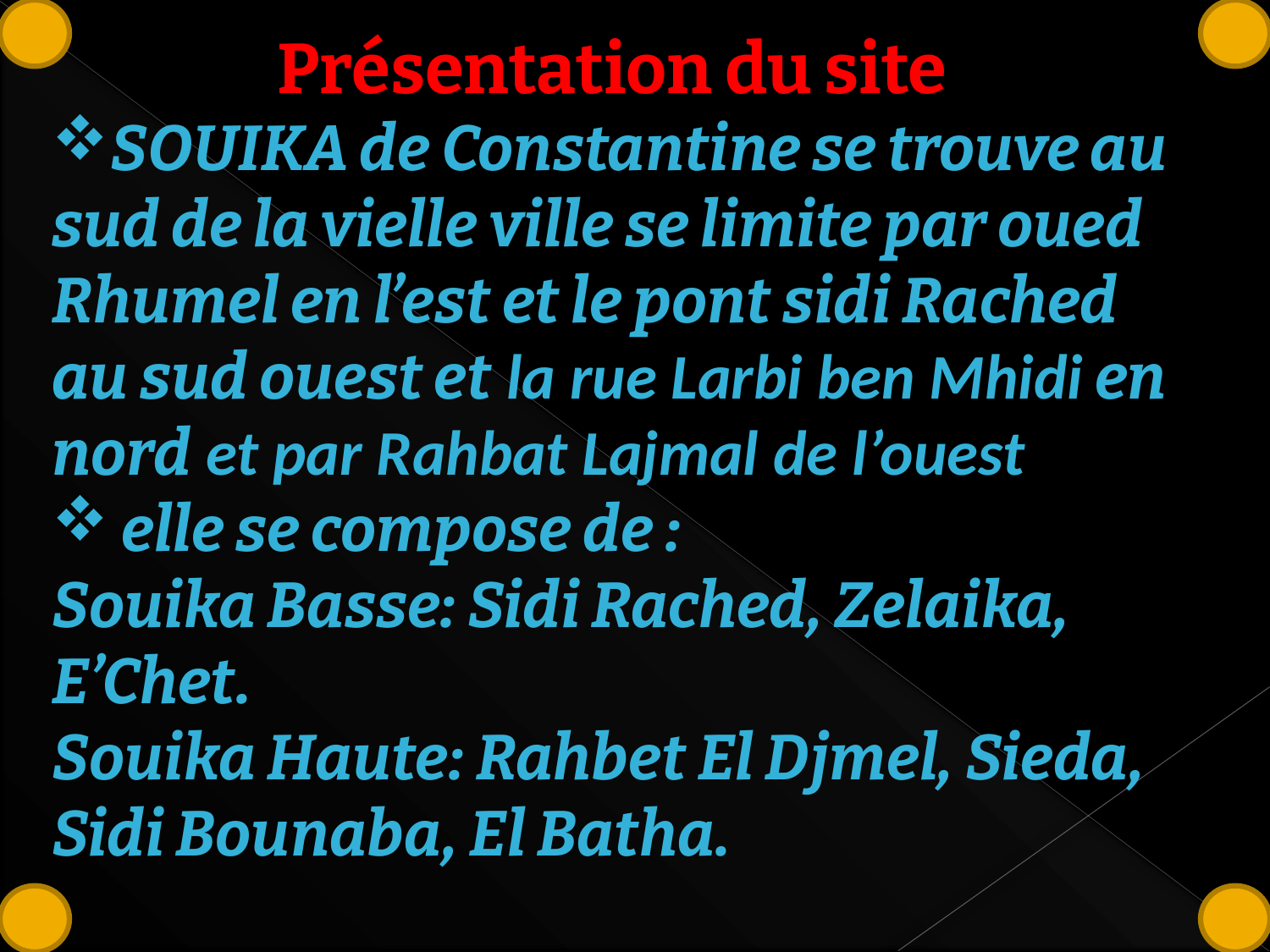

Présentation du site
SOUIKA de Constantine se trouve au sud de la vielle ville se limite par oued Rhumel en l’est et le pont sidi Rached au sud ouest et la rue Larbi ben Mhidi en nord et par Rahbat Lajmal de l’ouest
 elle se compose de :
Souika Basse: Sidi Rached, Zelaika, E’Chet.
Souika Haute: Rahbet El Djmel, Sieda,
Sidi Bounaba, El Batha.